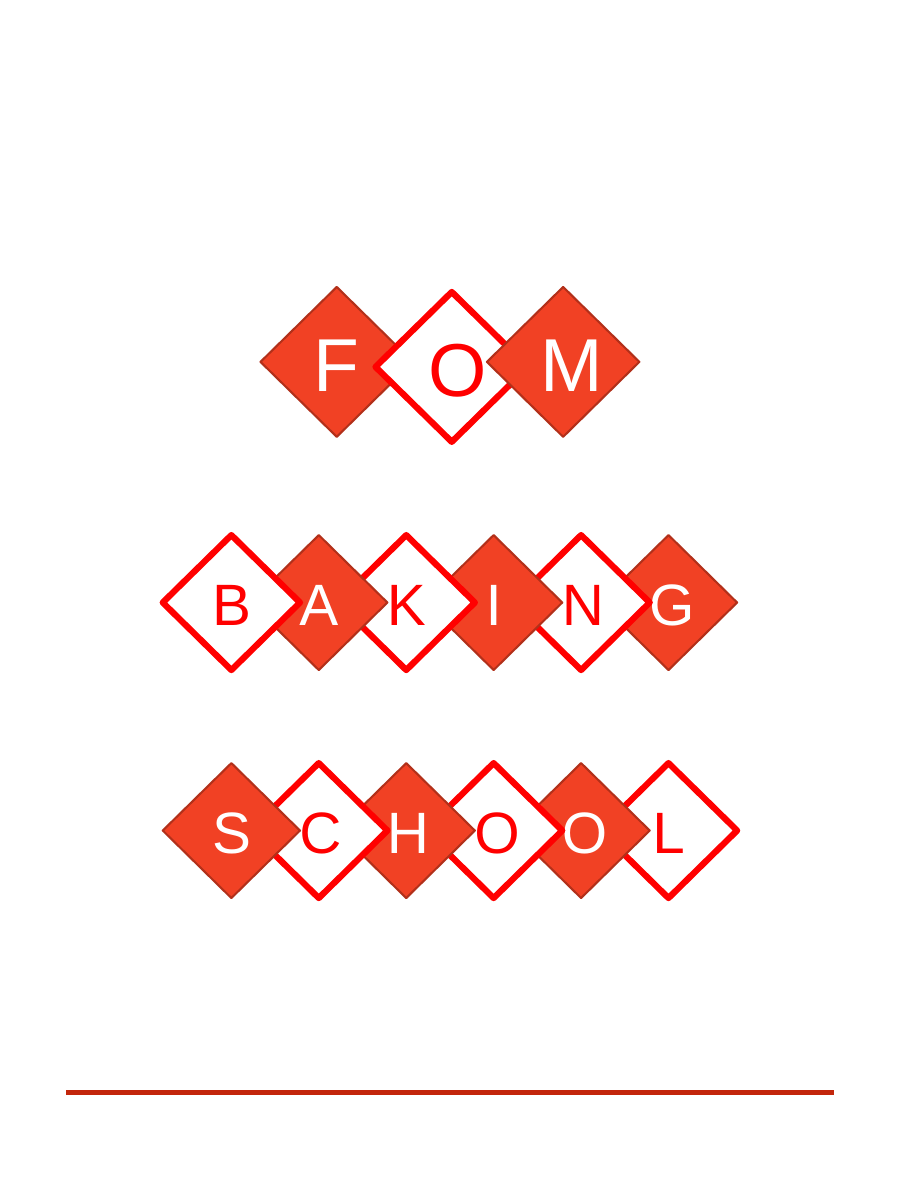

#

F
M
O
B
A
K
I
N
G
S
C
H
O
O
L